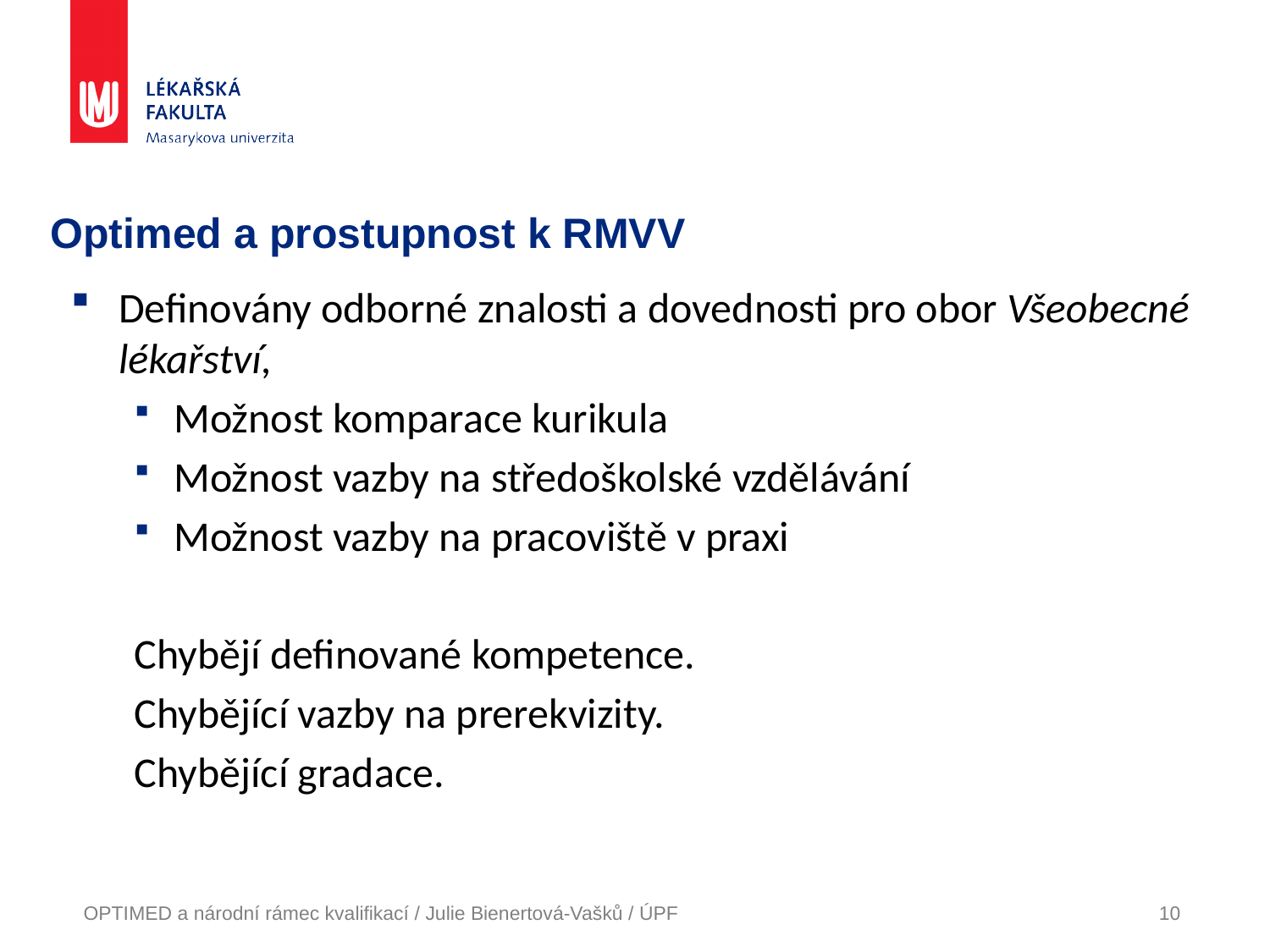

# Optimed a prostupnost k RMVV
Definovány odborné znalosti a dovednosti pro obor Všeobecné lékařství,
Možnost komparace kurikula
Možnost vazby na středoškolské vzdělávání
Možnost vazby na pracoviště v praxi

Chybějí definované kompetence.
Chybějící vazby na prerekvizity.
Chybějící gradace.
OPTIMED a národní rámec kvalifikací / Julie Bienertová-Vašků / ÚPF
10